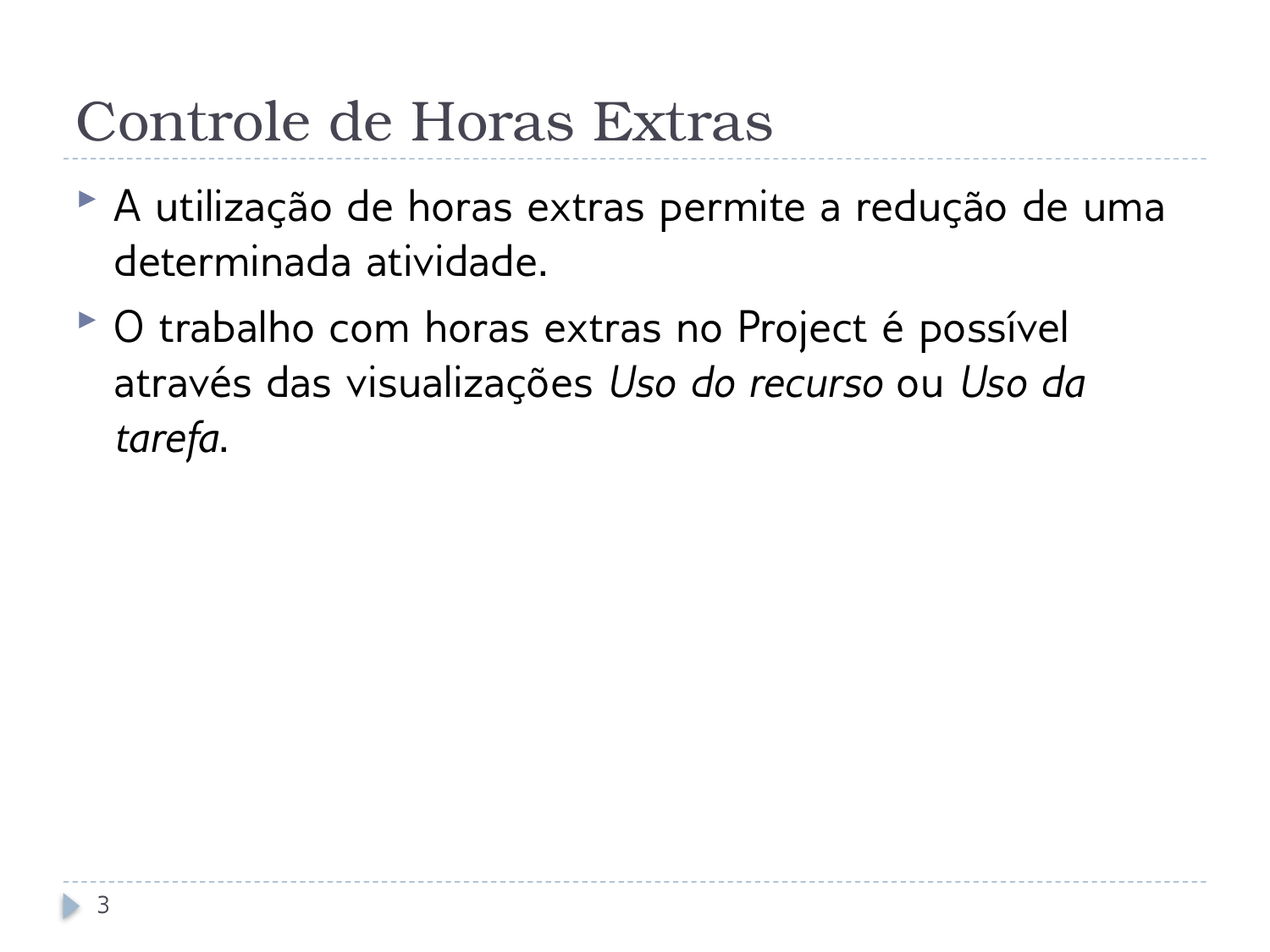

# Controle de Horas Extras
A utilização de horas extras permite a redução de uma determinada atividade.
O trabalho com horas extras no Project é possível através das visualizações Uso do recurso ou Uso da tarefa.

3